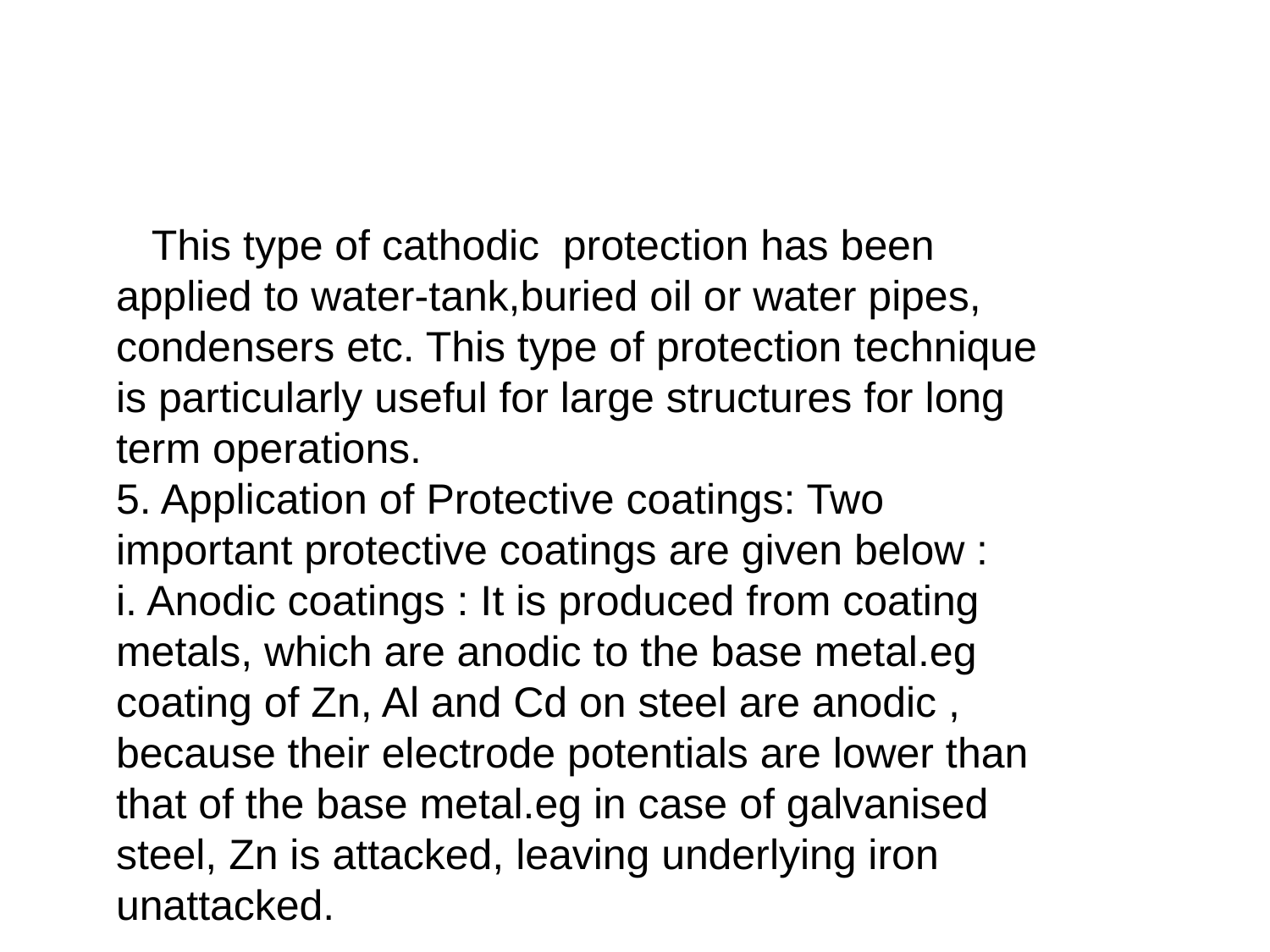

This type of cathodic  protection has been applied to water-tank,buried oil or water pipes, condensers etc. This type of protection technique is particularly useful for large structures for long term operations.
5. Application of Protective coatings: Two important protective coatings are given below :
i. Anodic coatings : It is produced from coating metals, which are anodic to the base metal.eg coating of Zn, Al and Cd on steel are anodic , because their electrode potentials are lower than that of the base metal.eg in case of galvanised steel, Zn is attacked, leaving underlying iron unattacked.